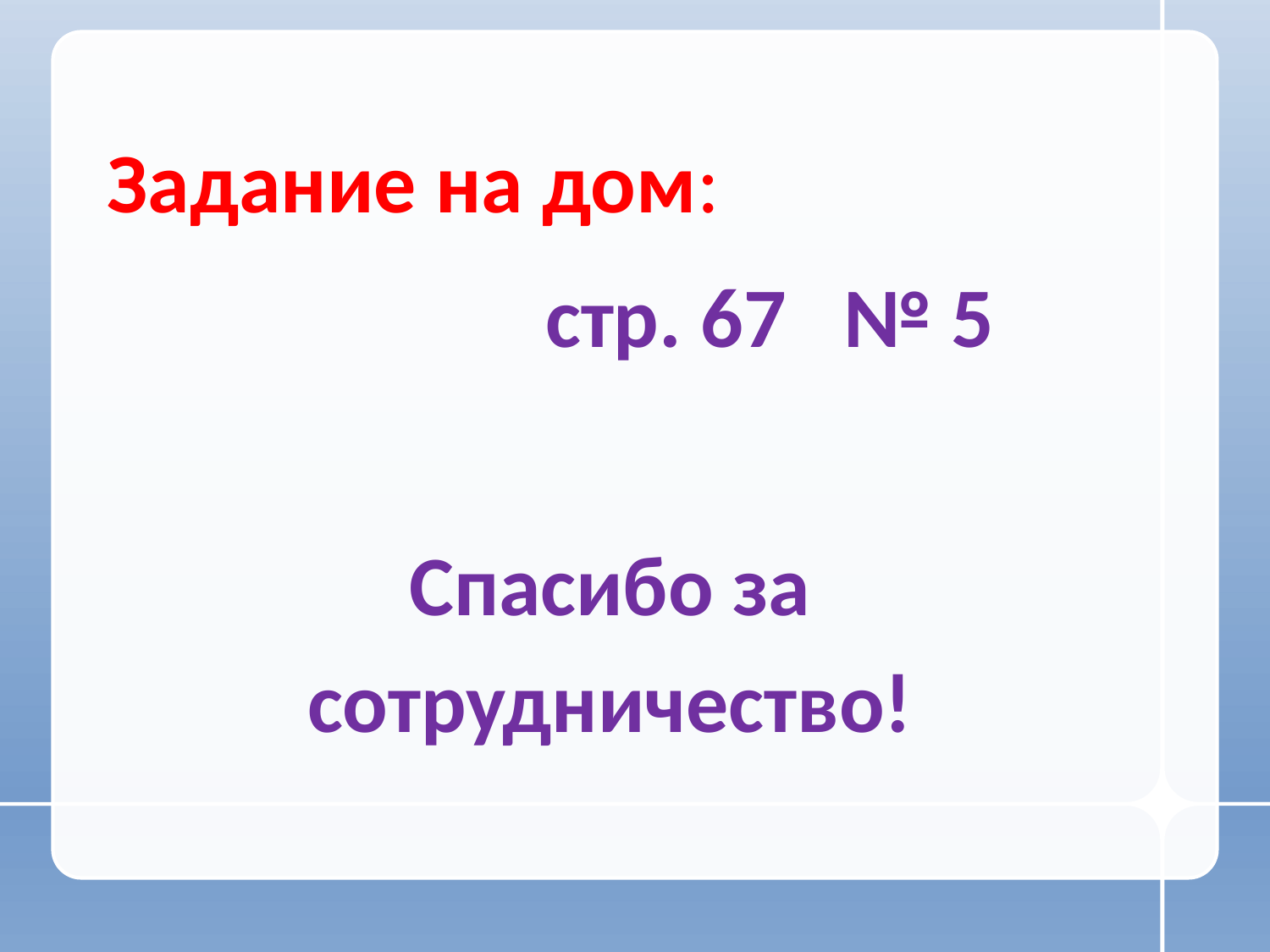

Задание на дом:
                       стр. 67   № 5

Спасибо за сотрудничество!